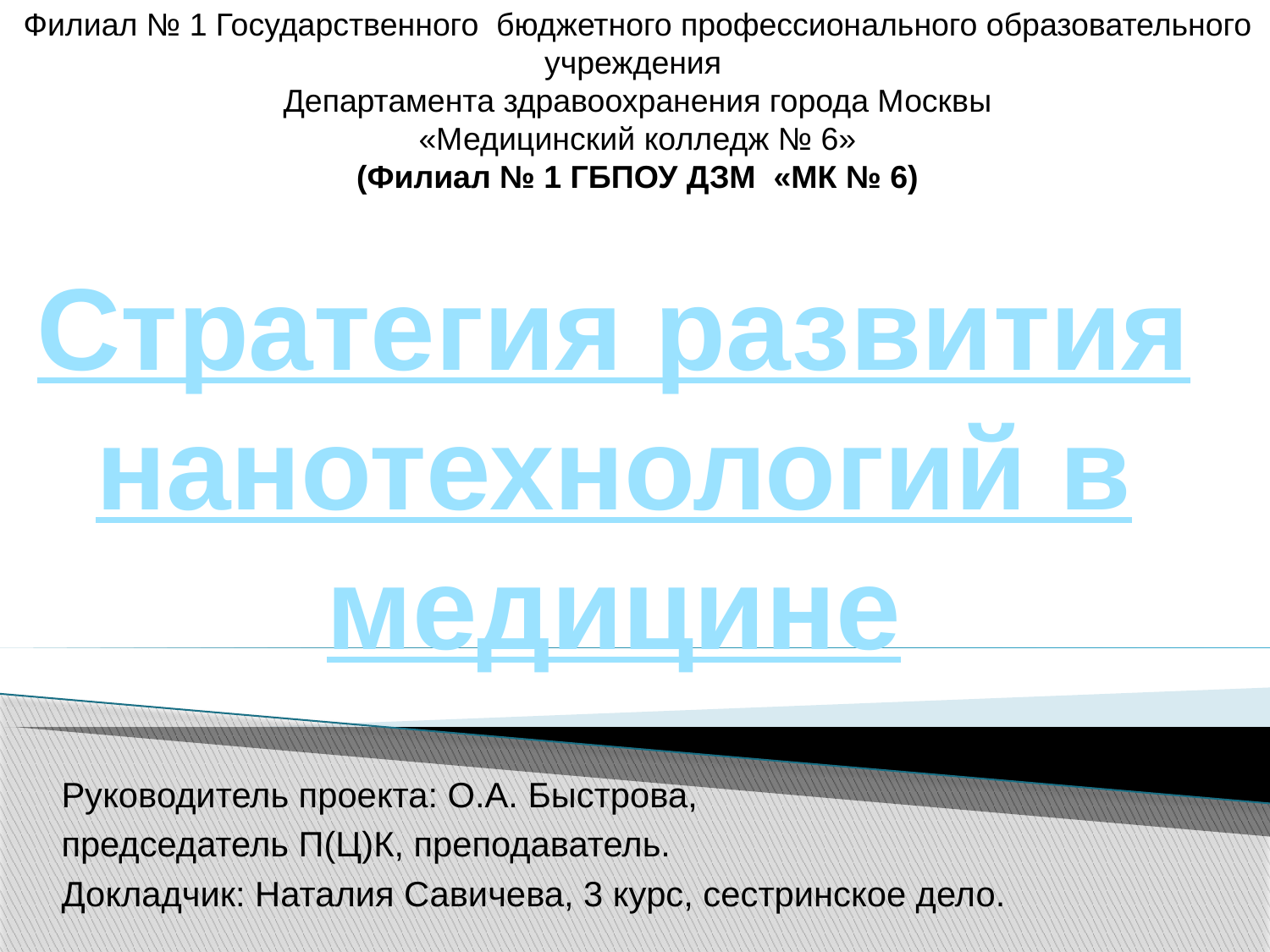

Филиал № 1 Государственного  бюджетного профессионального образовательного учреждения
Департамента здравоохранения города Москвы
«Медицинский колледж № 6»
(Филиал № 1 ГБПОУ ДЗМ  «МК № 6)

Стратегия развития нанотехнологий в медицине
Руководитель проекта: О.А. Быстрова,
председатель П(Ц)К, преподаватель.
Докладчик: Наталия Савичева, 3 курс, сестринское дело.